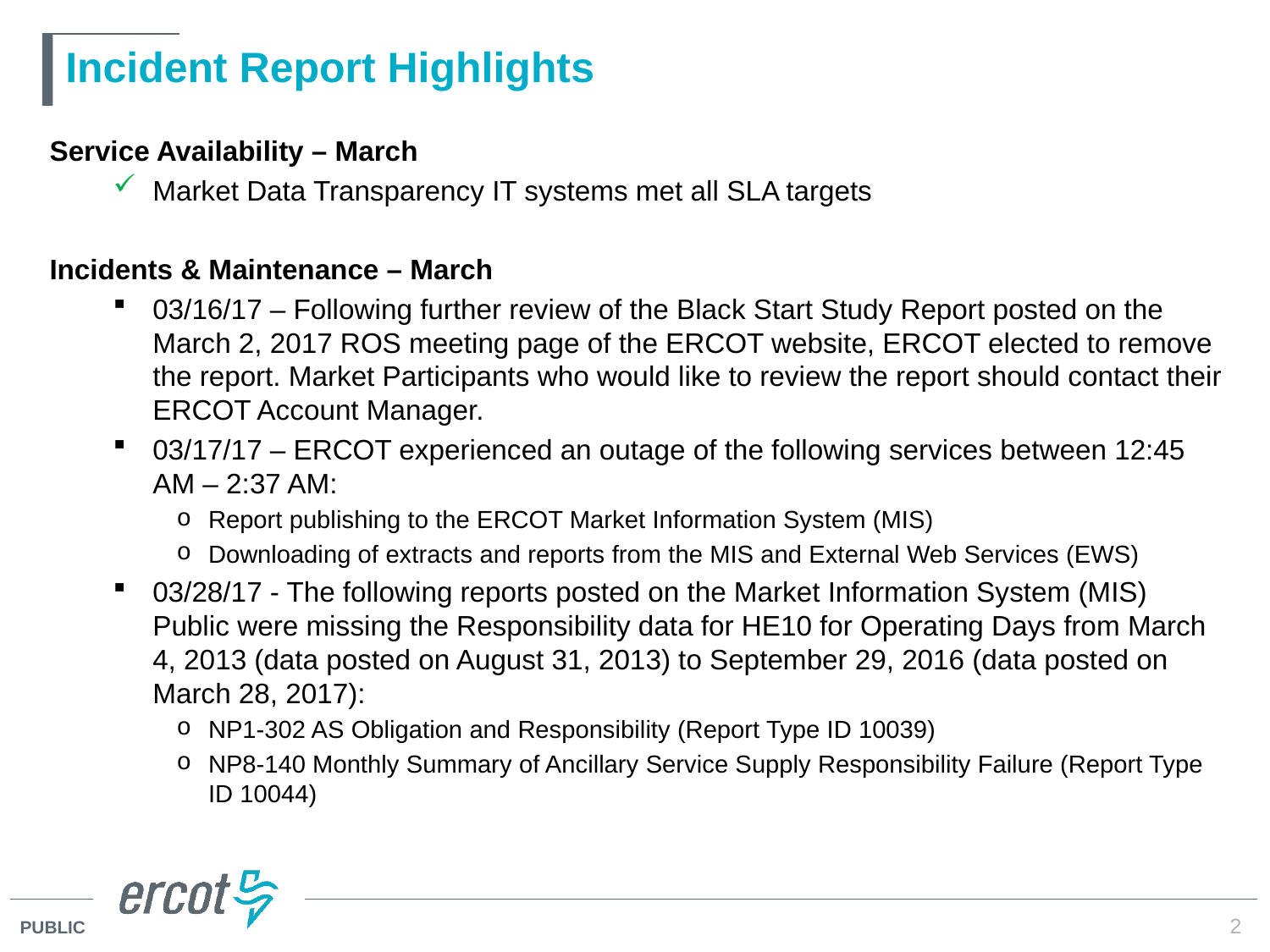

# Incident Report Highlights
Service Availability – March
Market Data Transparency IT systems met all SLA targets

Incidents & Maintenance – March
03/16/17 – Following further review of the Black Start Study Report posted on the March 2, 2017 ROS meeting page of the ERCOT website, ERCOT elected to remove the report. Market Participants who would like to review the report should contact their ERCOT Account Manager.
03/17/17 – ERCOT experienced an outage of the following services between 12:45 AM – 2:37 AM:
Report publishing to the ERCOT Market Information System (MIS)
Downloading of extracts and reports from the MIS and External Web Services (EWS)
03/28/17 - The following reports posted on the Market Information System (MIS) Public were missing the Responsibility data for HE10 for Operating Days from March 4, 2013 (data posted on August 31, 2013) to September 29, 2016 (data posted on March 28, 2017):
NP1-302 AS Obligation and Responsibility (Report Type ID 10039)
NP8-140 Monthly Summary of Ancillary Service Supply Responsibility Failure (Report Type ID 10044)

2